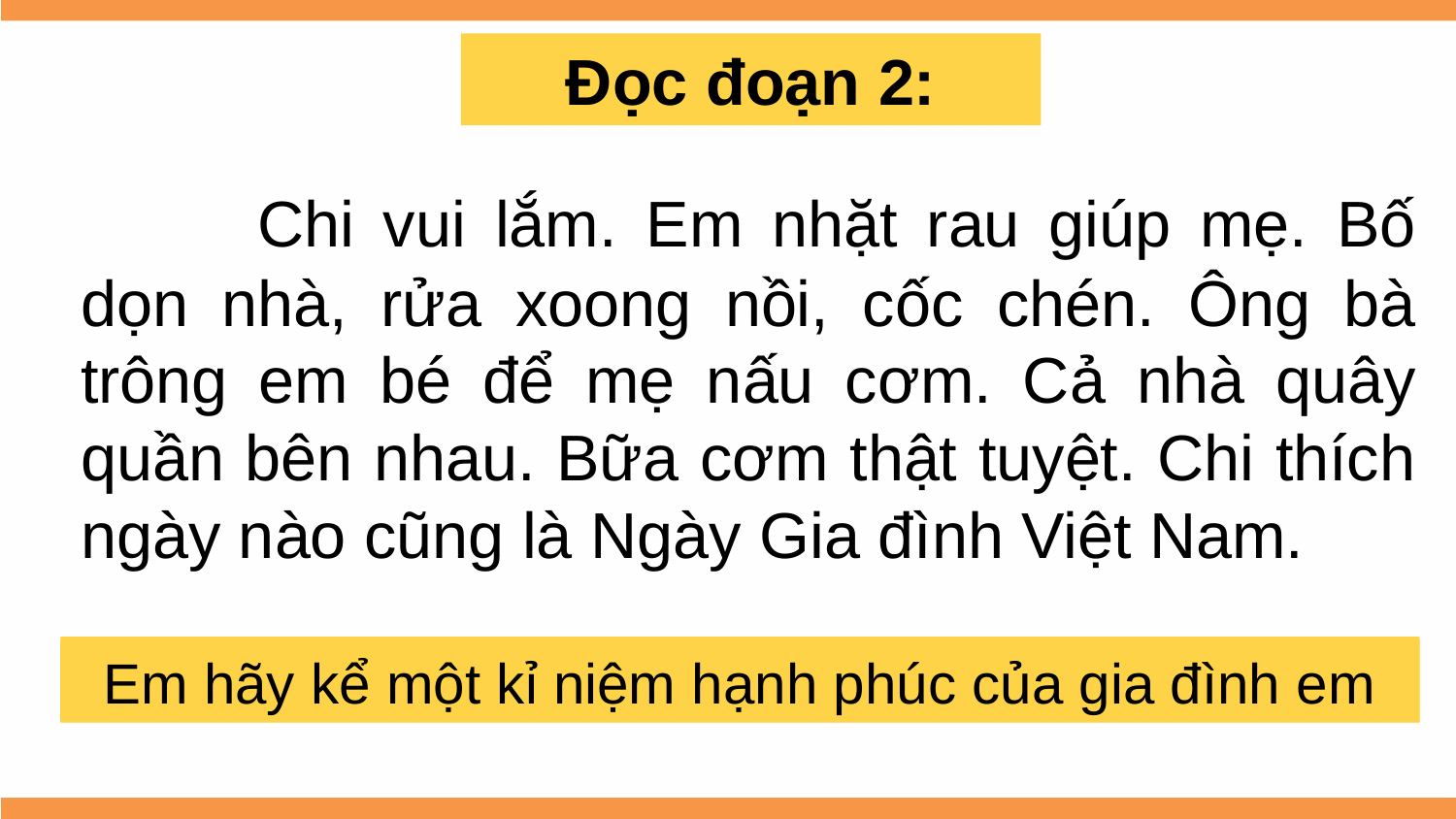

Đọc đoạn 2:
	 Chi vui lắm. Em nhặt rau giúp mẹ. Bố dọn nhà, rửa xoong nồi, cốc chén. Ông bà trông em bé để mẹ nấu cơm. Cả nhà quây quần bên nhau. Bữa cơm thật tuyệt. Chi thích ngày nào cũng là Ngày Gia đình Việt Nam.
Theo em, vì sao Chi rất vui?
Vào ngày này, gia đình Chi làm gì?
Em có nhận xét gì về gia đình Chi?
Em hãy kể một kỉ niệm hạnh phúc của gia đình em